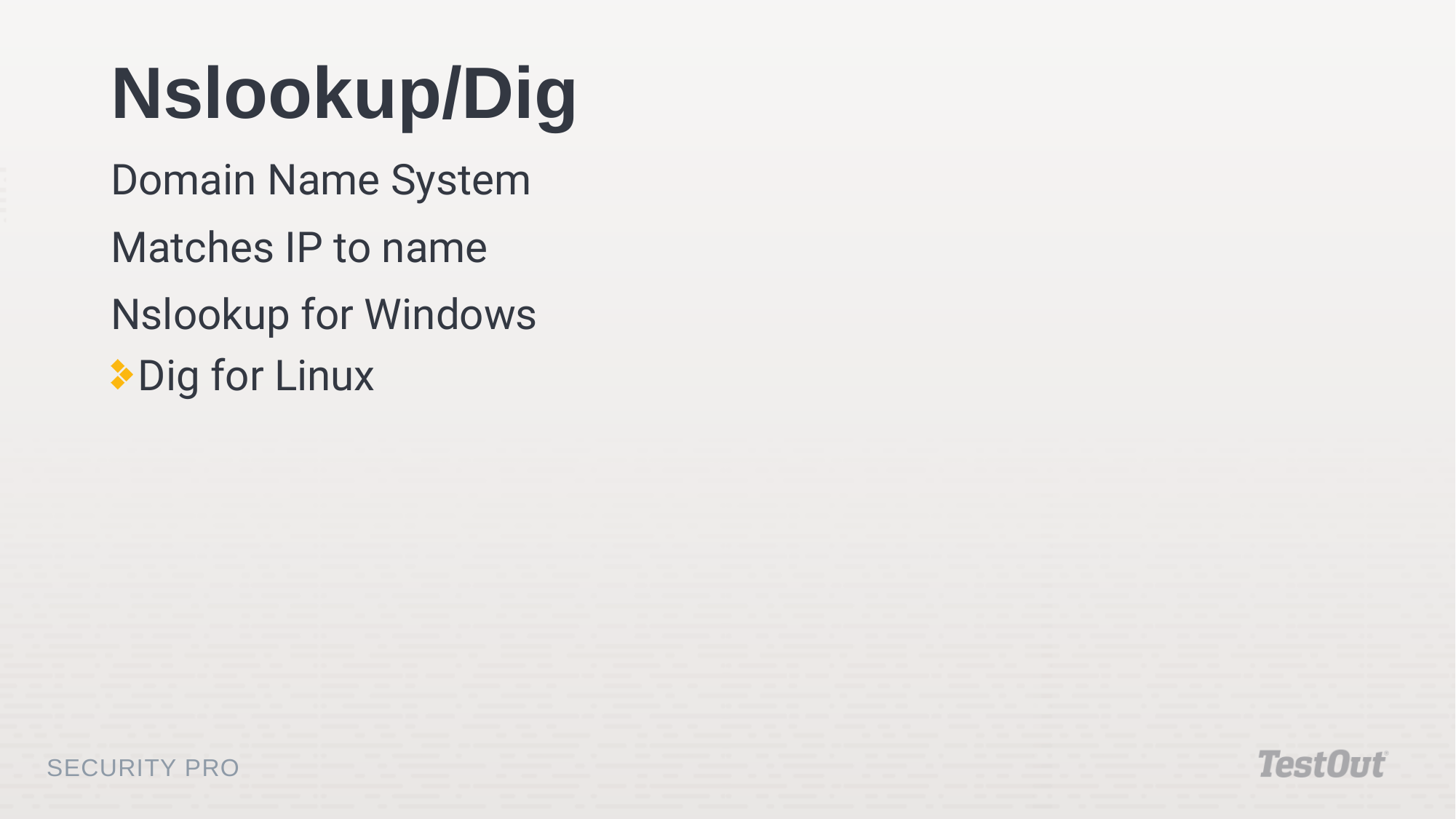

# Nslookup/Dig
Domain Name System
Matches IP to name
Nslookup for Windows
Dig for Linux
Security Pro